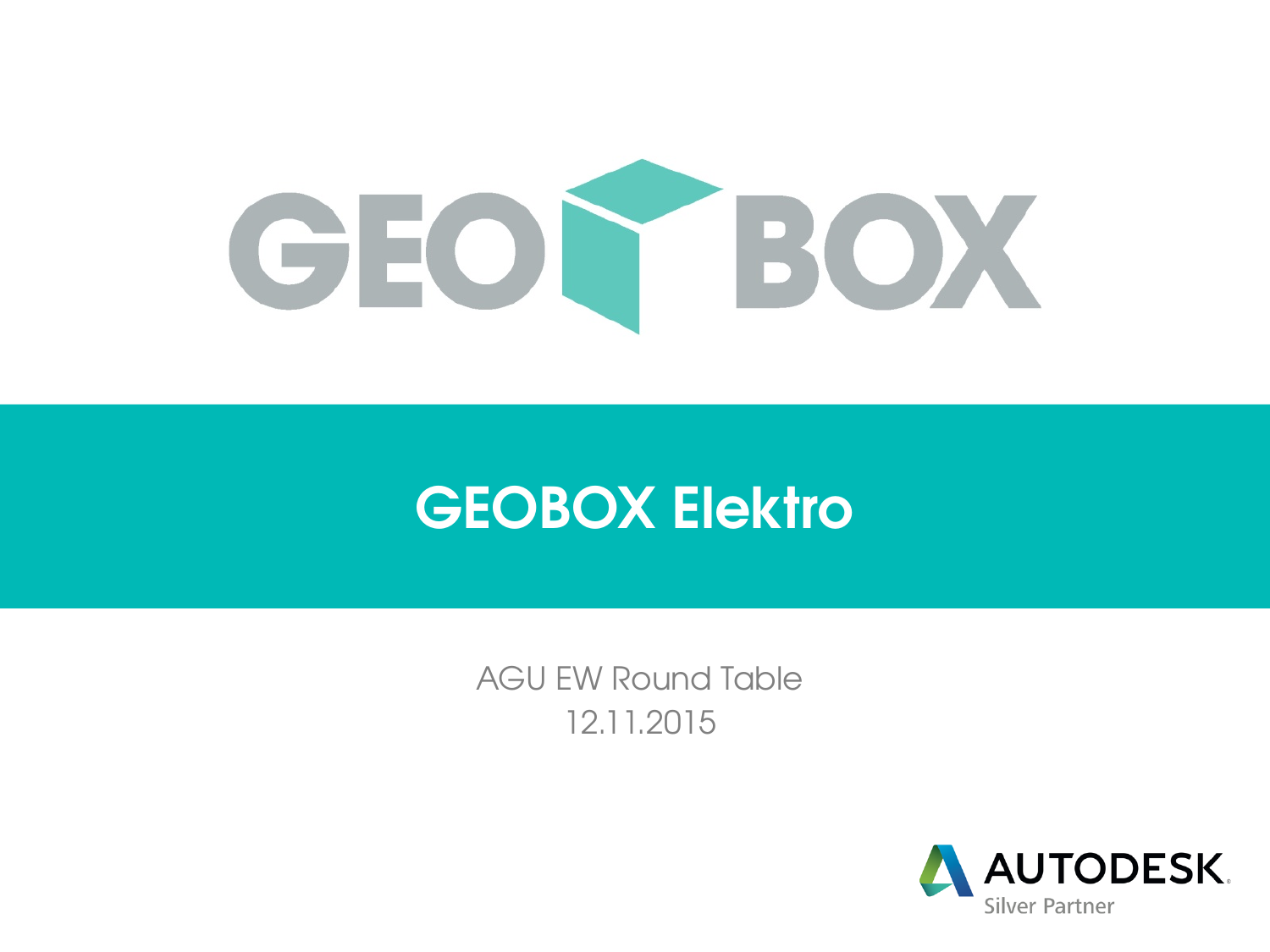

# GEOBOX Elektro
AGU EW Round Table
12.11.2015